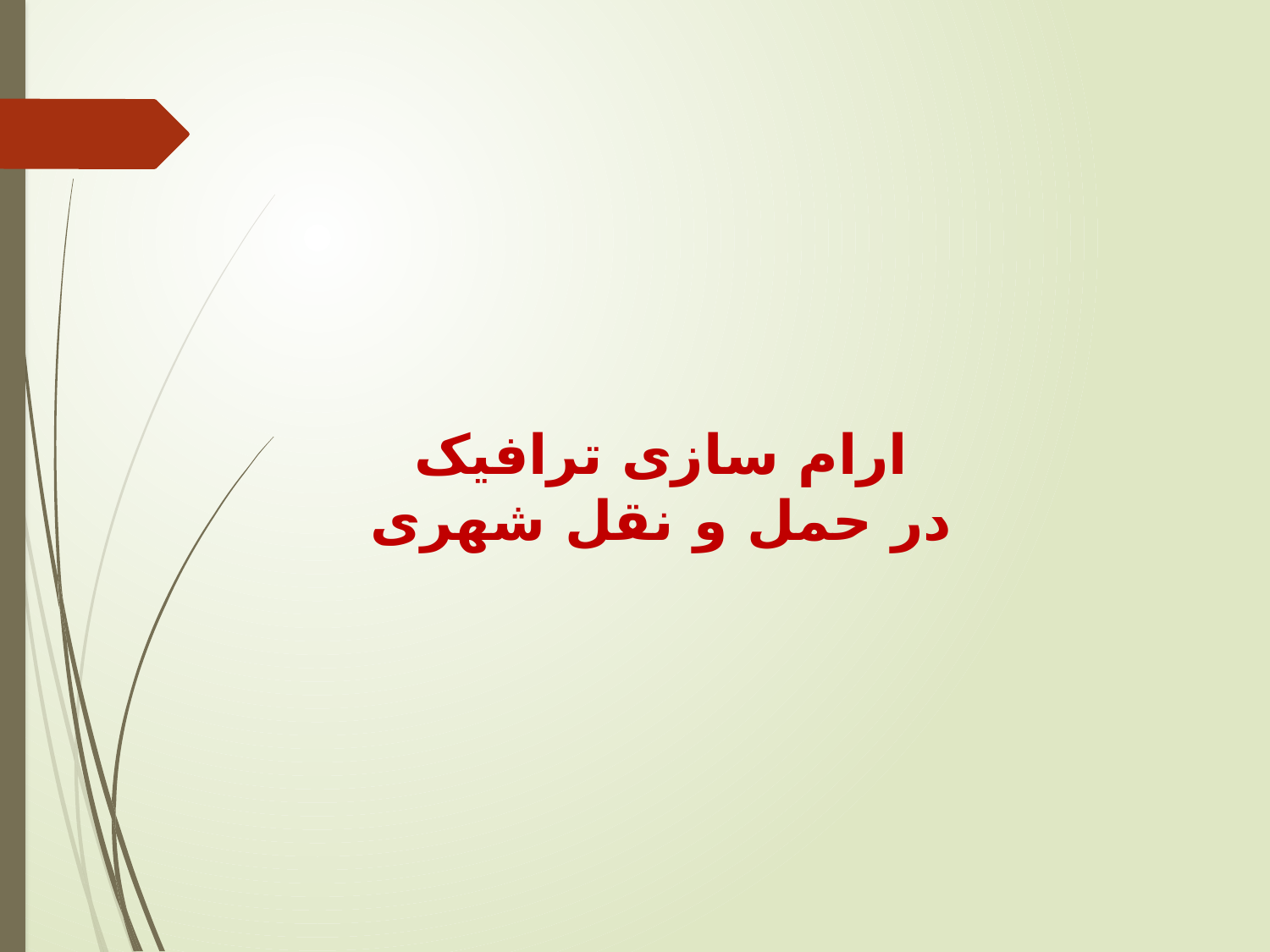

# ارام سازی ترافیک در حمل و نقل شهری